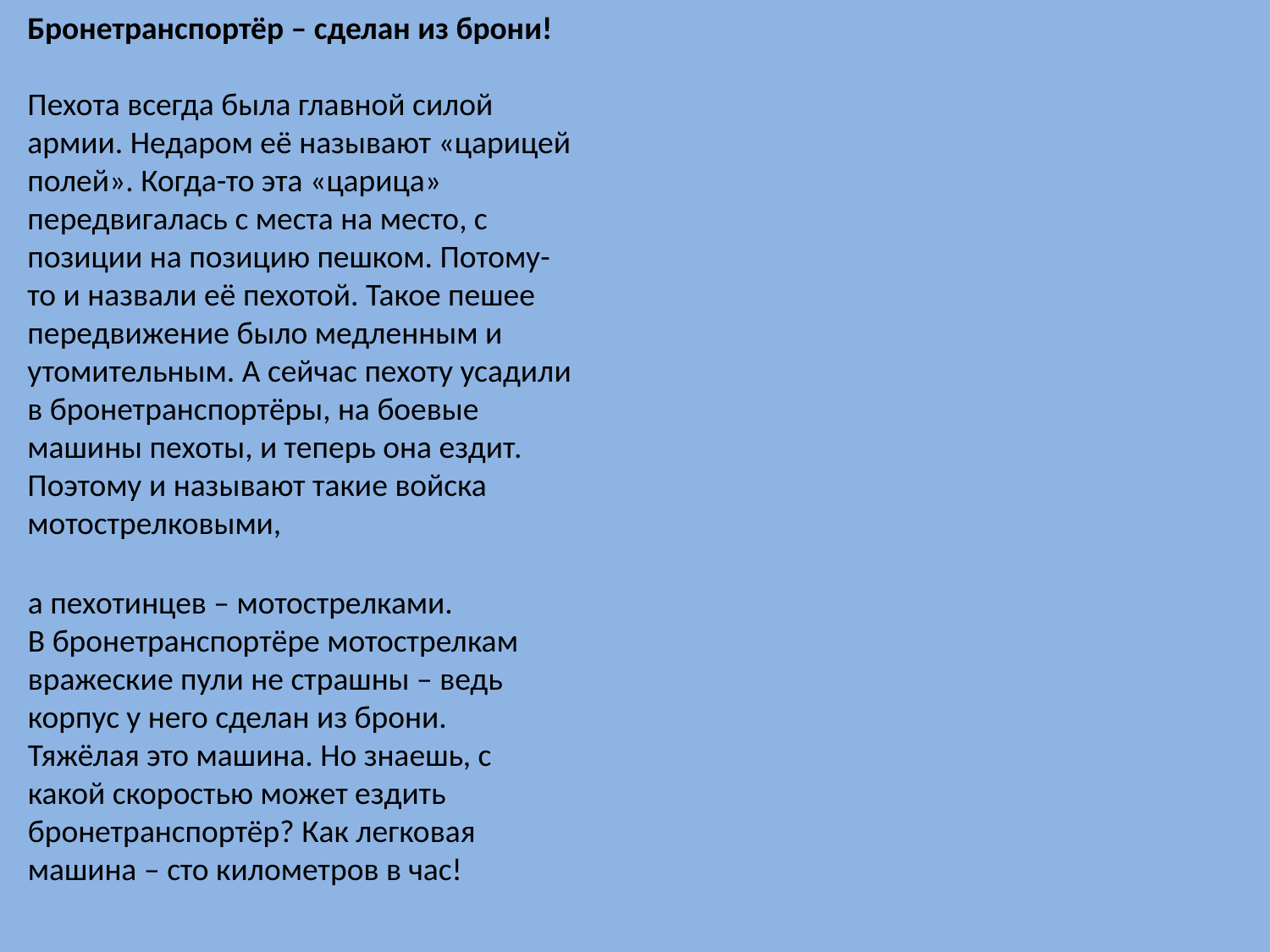

Бронетранспортёр – сделан из брони!
Пехота всегда была главной силой армии. Недаром её называют «царицей полей». Когда-то эта «царица» передвигалась с места на место, с позиции на позицию пешком. Потому-то и назвали её пехотой. Такое пешее передвижение было медленным и утомительным. А сейчас пехоту усадили в бронетранспортёры, на боевые машины пехоты, и теперь она ездит. Поэтому и называют такие войска
мотострелковыми,
а пехотинцев – мотострелками.
В бронетранспортёре мотострелкам вражеские пули не страшны – ведь корпус у него сделан из брони. Тяжёлая это машина. Но знаешь, с какой скоростью может ездить бронетранспортёр? Как легковая машина – сто километров в час!